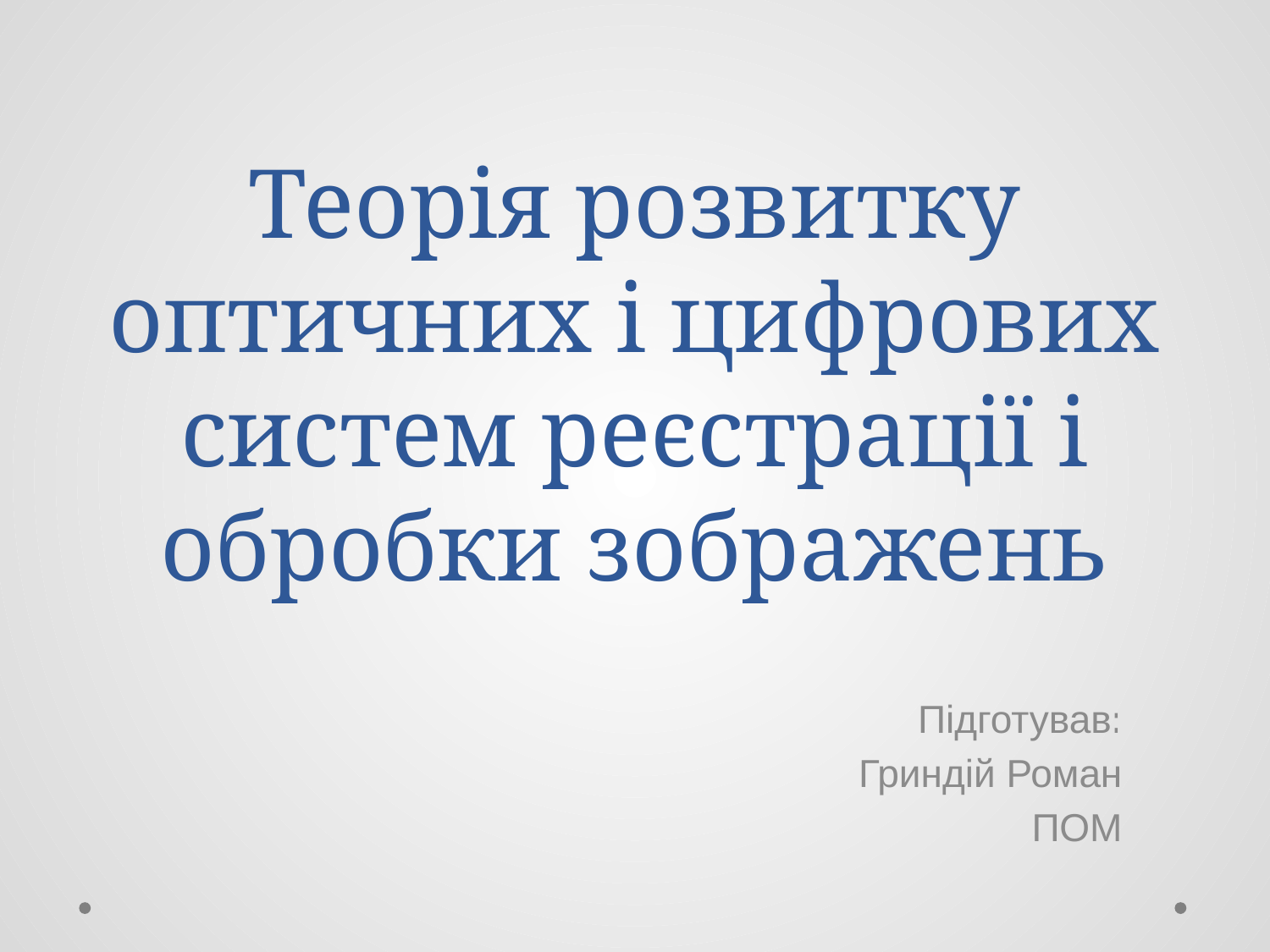

# Теорія розвитку оптичних і цифрових систем реєстрації і обробки зображень
Підготував:
Гриндій Роман
ПОМ